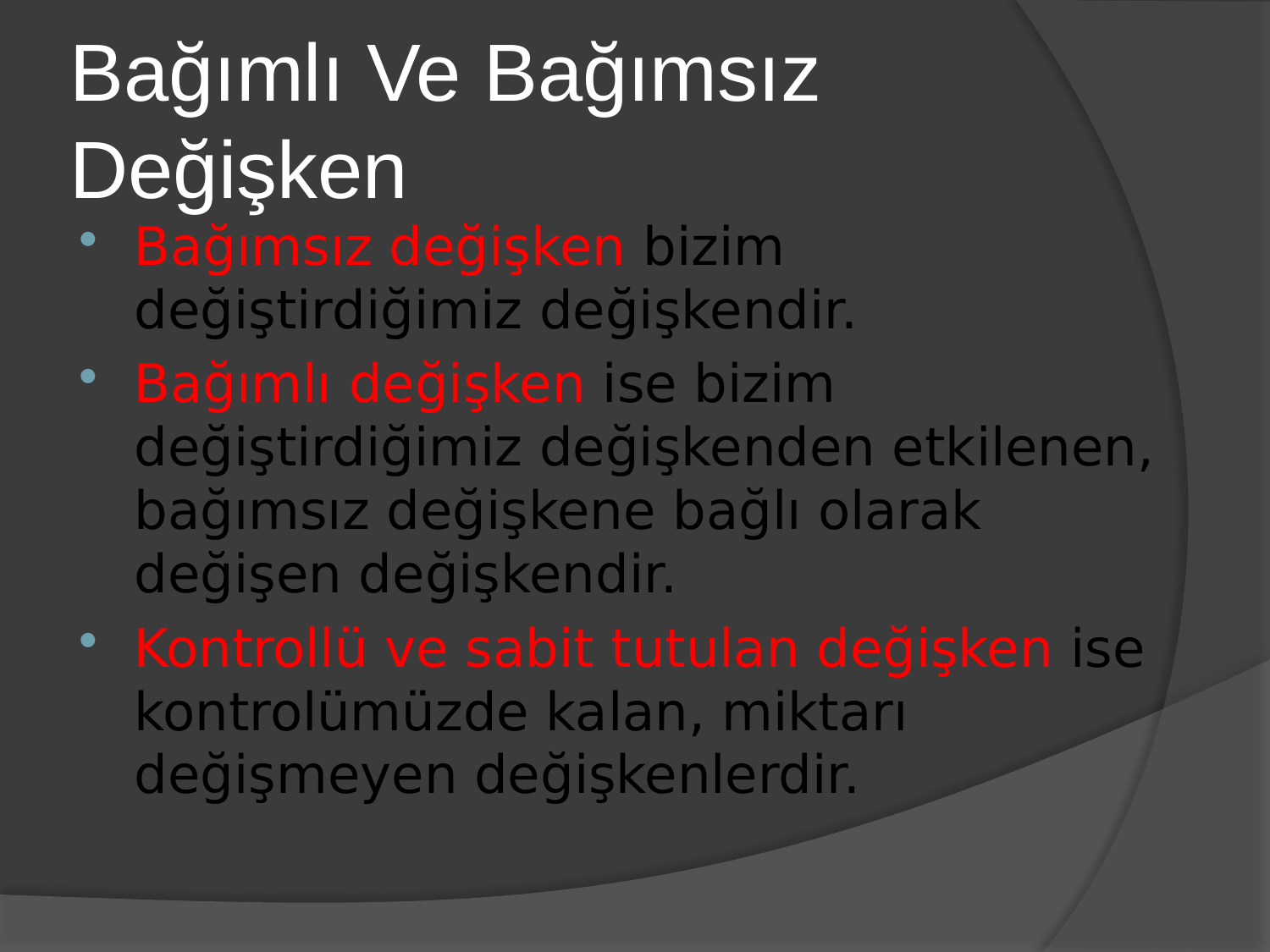

# Bağımlı Ve Bağımsız Değişken
Bağımsız değişken bizim değiştirdiğimiz değişkendir.
Bağımlı değişken ise bizim değiştirdiğimiz değişkenden etkilenen, bağımsız değişkene bağlı olarak değişen değişkendir.
Kontrollü ve sabit tutulan değişken ise kontrolümüzde kalan, miktarı değişmeyen değişkenlerdir.